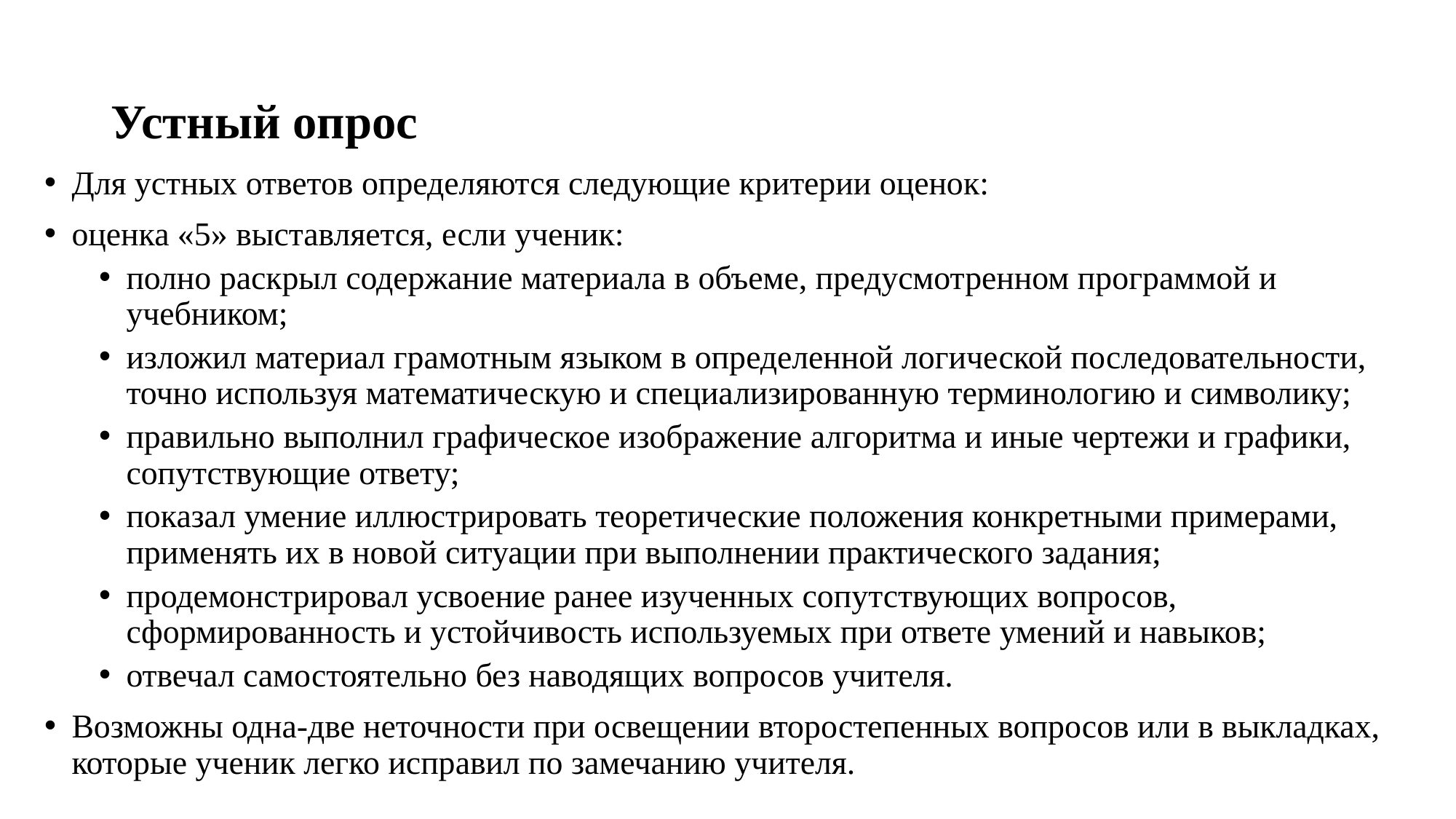

# Устный опрос
Для устных ответов определяются следующие критерии оценок:
оценка «5» выставляется, если ученик:
полно раскрыл содержание материала в объеме, предусмотренном программой и учебником;
изложил материал грамотным языком в определенной логической последовательности, точно используя математическую и специализированную терминологию и символику;
правильно выполнил графическое изображение алгоритма и иные чертежи и графики, сопутствующие ответу;
показал умение иллюстрировать теоретические положения конкретными примерами, применять их в новой ситуации при выполнении практического задания;
продемонстрировал усвоение ранее изученных сопутствующих вопросов, сформированность и устойчивость используемых при ответе умений и навыков;
отвечал самостоятельно без наводящих вопросов учителя.
Возможны одна-две неточности при освещении второстепенных вопросов или в выкладках, которые ученик легко исправил по замечанию учителя.